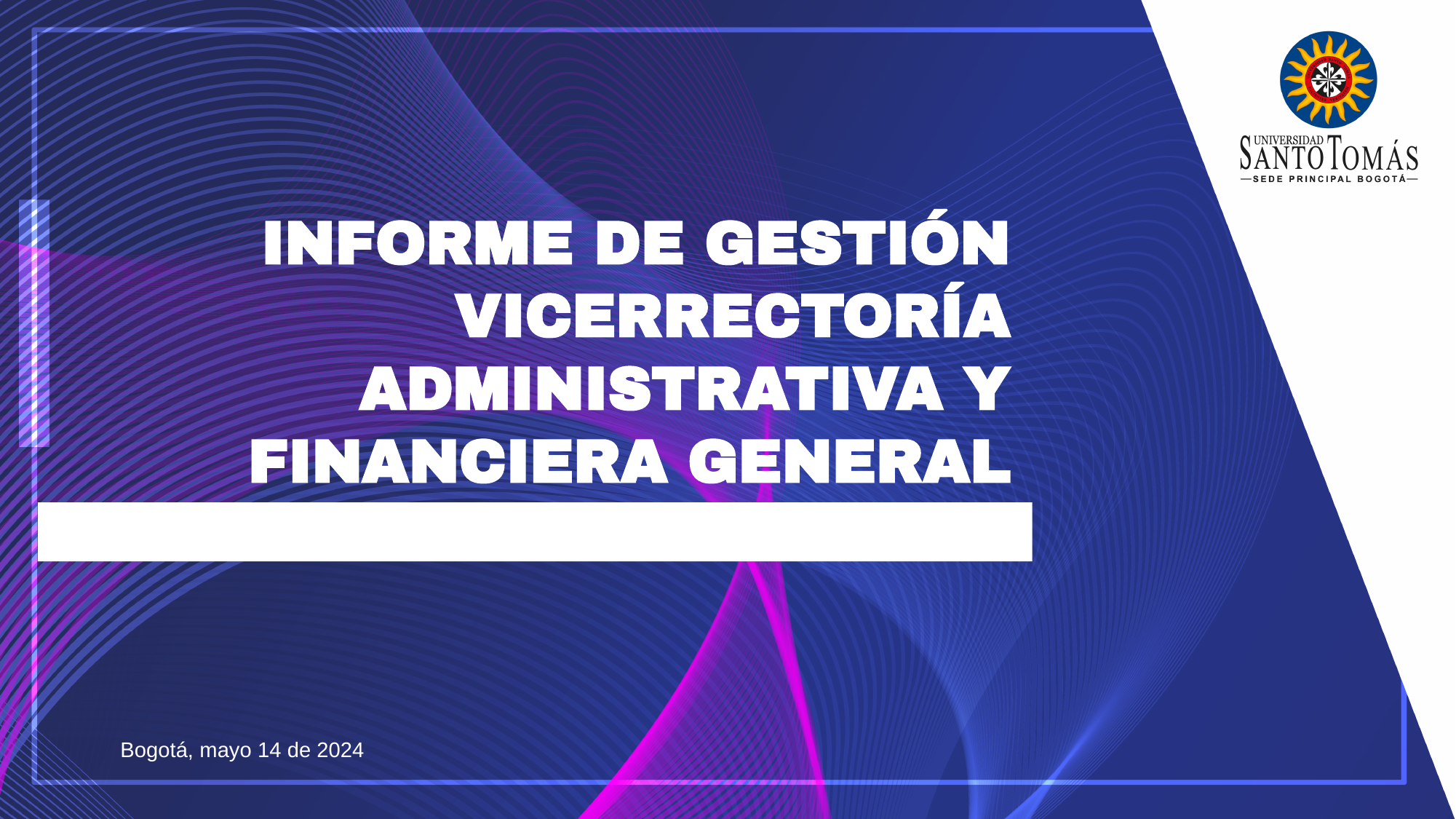

INFORME DE GESTIÓN VICERRECTORÍA ADMINISTRATIVA Y FINANCIERA GENERAL

Bogotá, mayo 14 de 2024